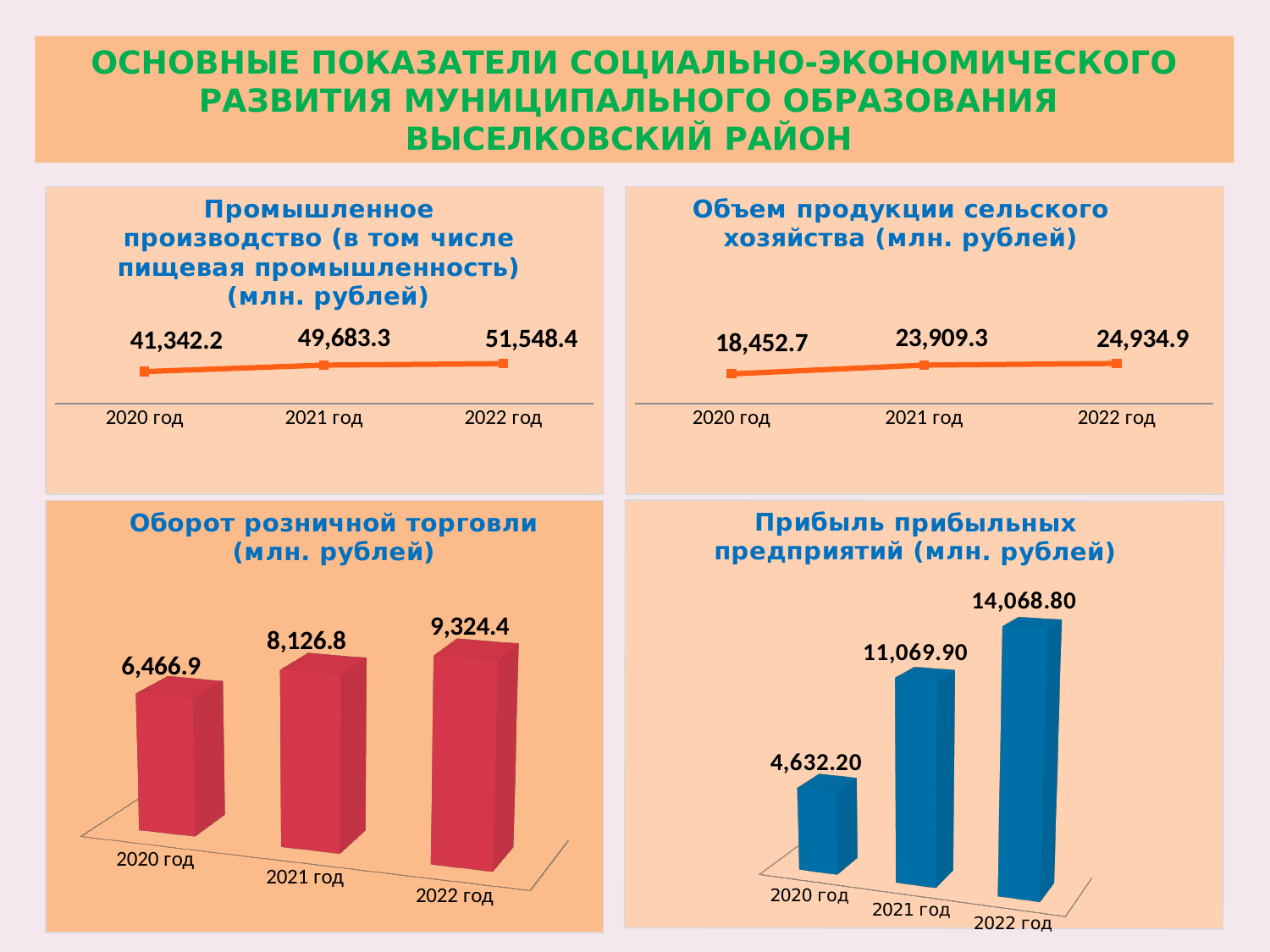

ОСНОВНЫЕ ПОКАЗАТЕЛИ СОЦИАЛЬНО-ЭКОНОМИЧЕСКОГО РАЗВИТИЯ МУНИЦИПАЛЬНОГО ОБРАЗОВАНИЯ
ВЫСЕЛКОВСКИЙ РАЙОН

### Chart: Промышленное производство (в том числе пищевая промышленность)
  (млн. рублей)

| Category | Ряд 1 |
|---|---|
| 2020 год | 41342.2 |
| 2021 год | 49683.3 |
| 2022 год | 51548.4 |

### Chart: Объем продукции сельского хозяйства (млн. рублей)

| Category | Ряд 1 |
|---|---|
| 2020 год | 18452.7 |
| 2021 год | 23909.3 |
| 2022 год | 24934.9 |

[unsupported chart]

[unsupported chart]